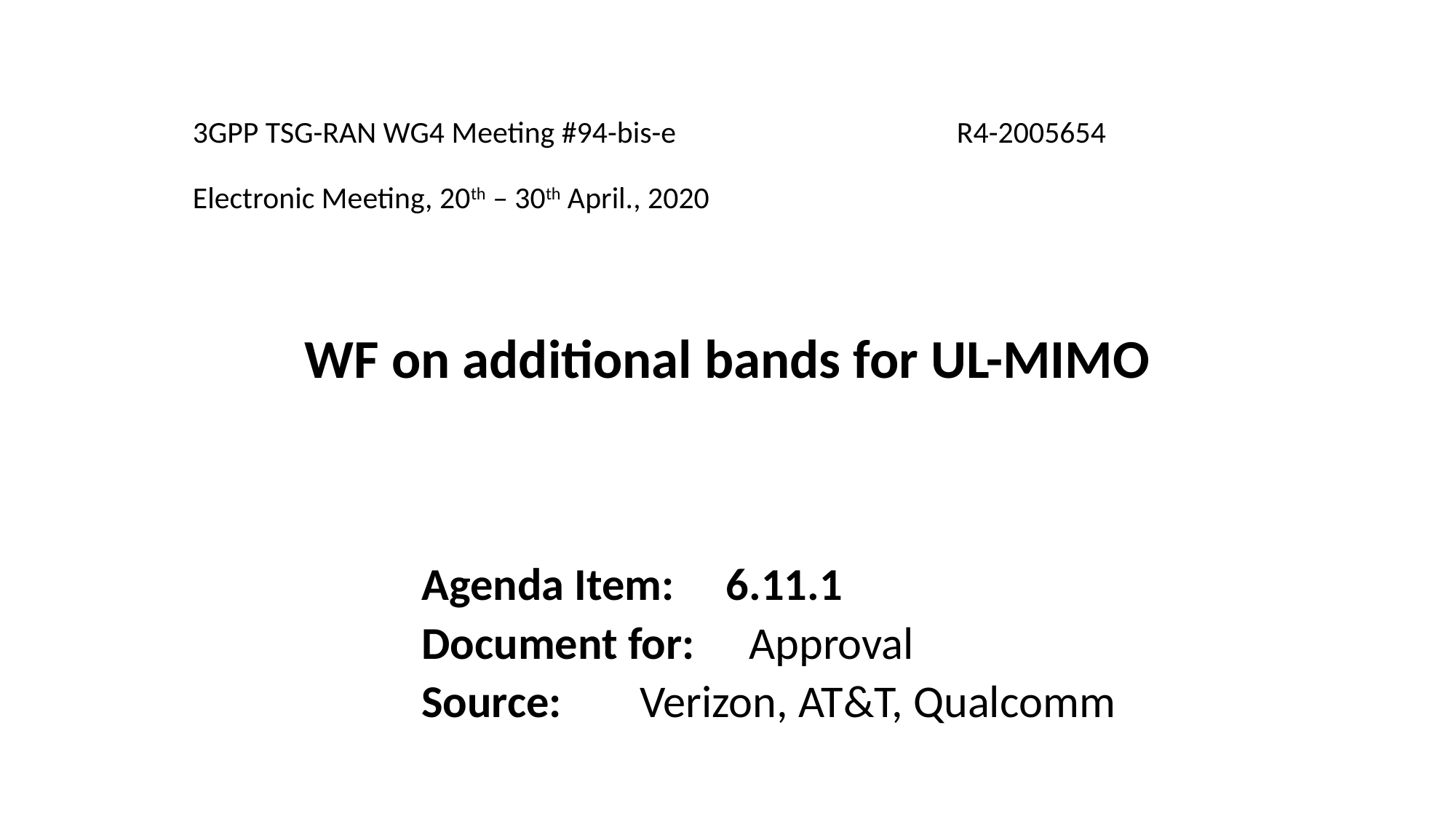

# 3GPP TSG-RAN WG4 Meeting #94-bis-e			R4-2005654 Electronic Meeting, 20th – 30th April., 2020
WF on additional bands for UL-MIMO
Agenda Item:     6.11.1
Document for:	Approval
Source: 	Verizon, AT&T, Qualcomm